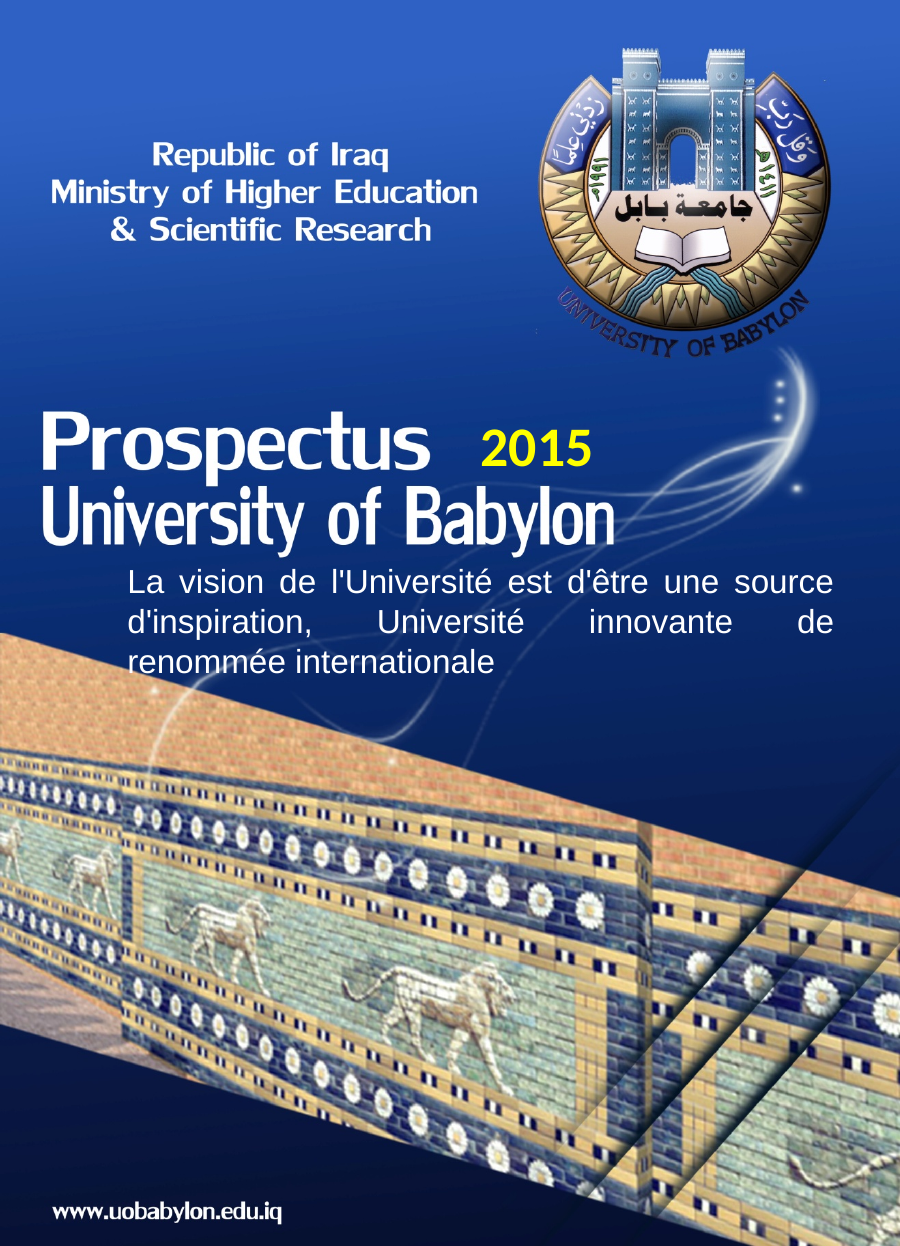

# 2015
La vision de l'Université est d'être une source d'inspiration, Université innovante de renommée internationale